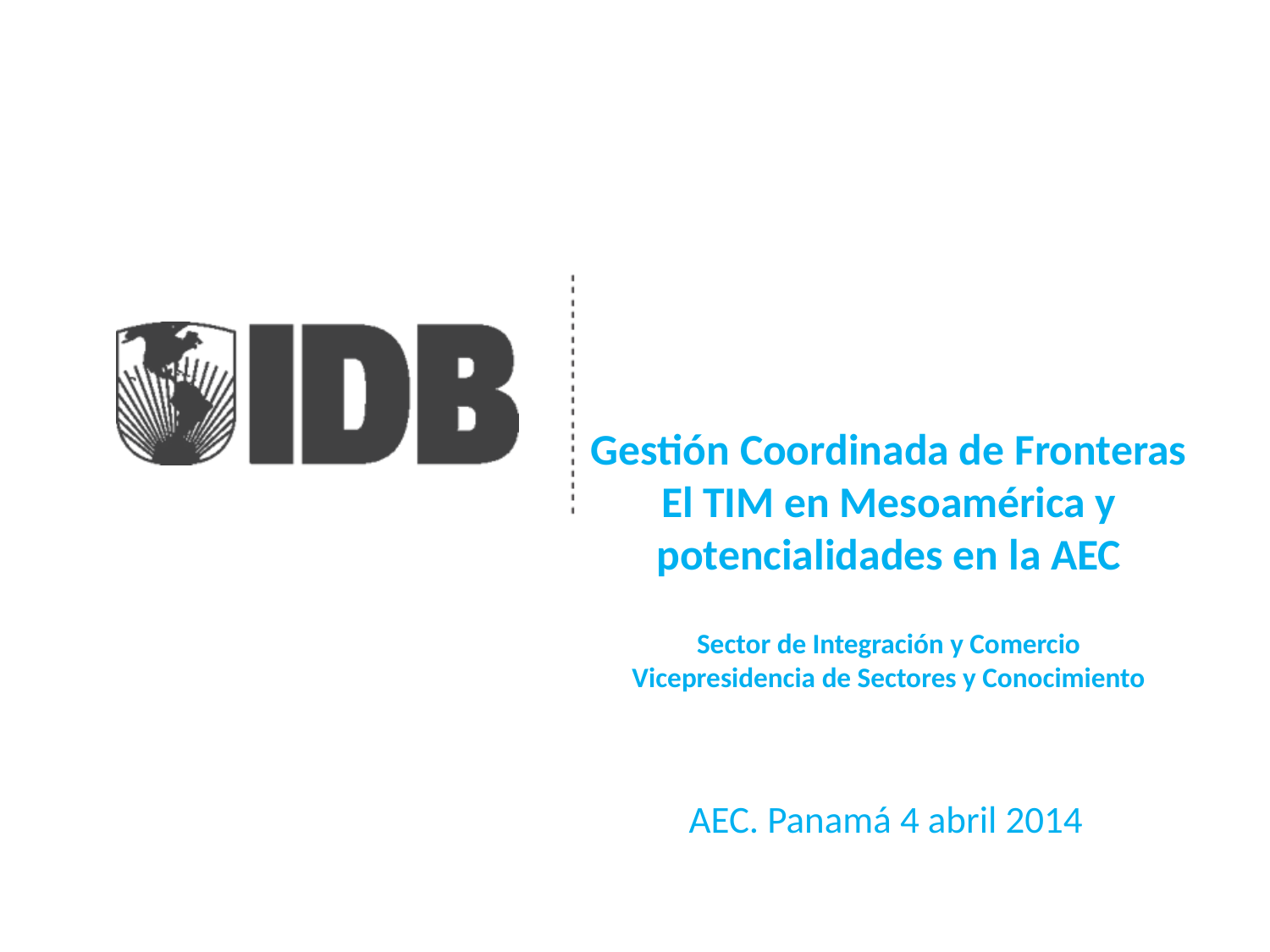

# Gestión Coordinada de Fronteras El TIM en Mesoamérica y potencialidades en la AEC Sector de Integración y Comercio Vicepresidencia de Sectores y Conocimiento AEC. Panamá 4 abril 2014